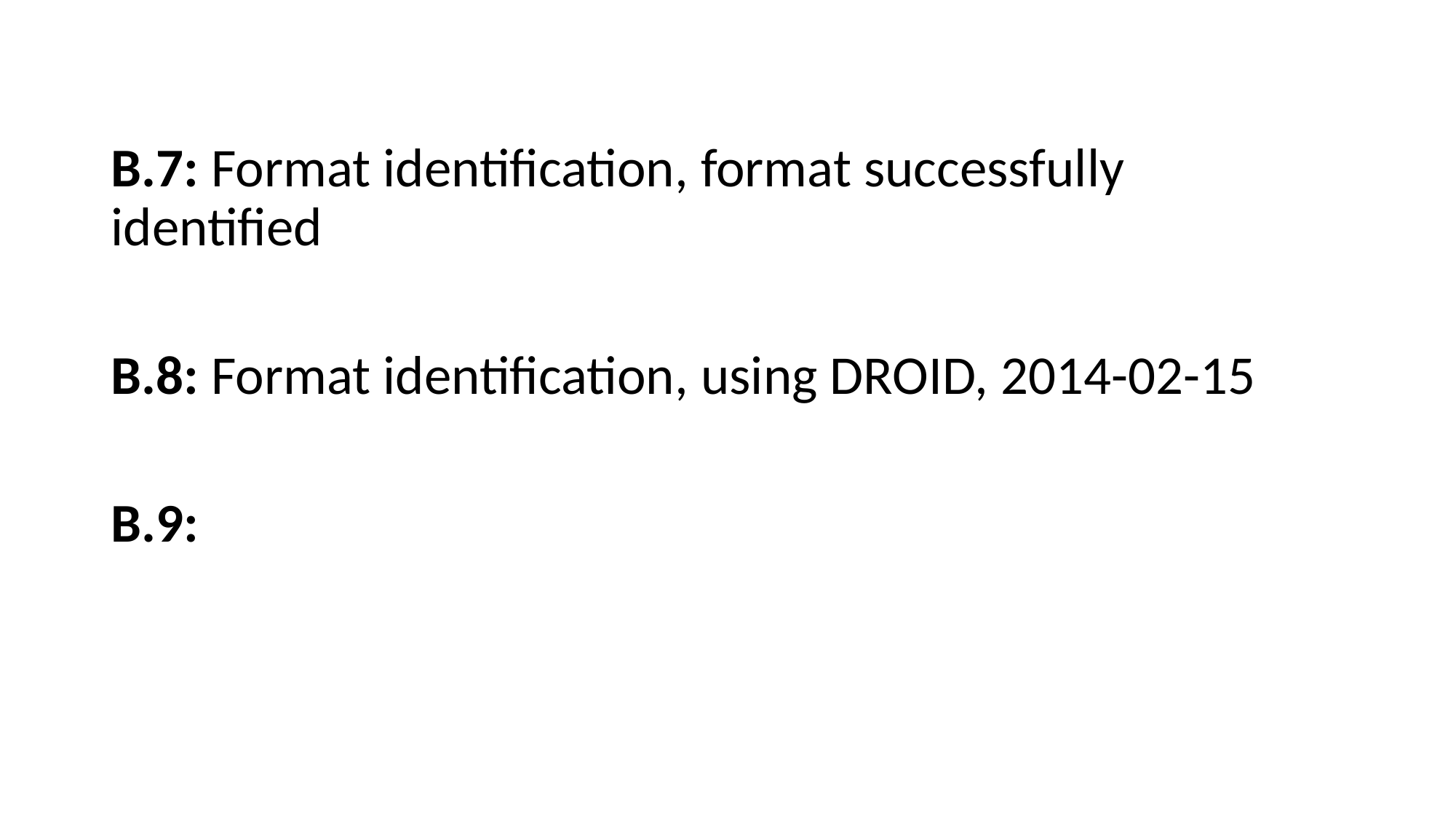

B.7: Format identification, format successfully identified

B.8: Format identification, using DROID, 2014-02-15

B.9: